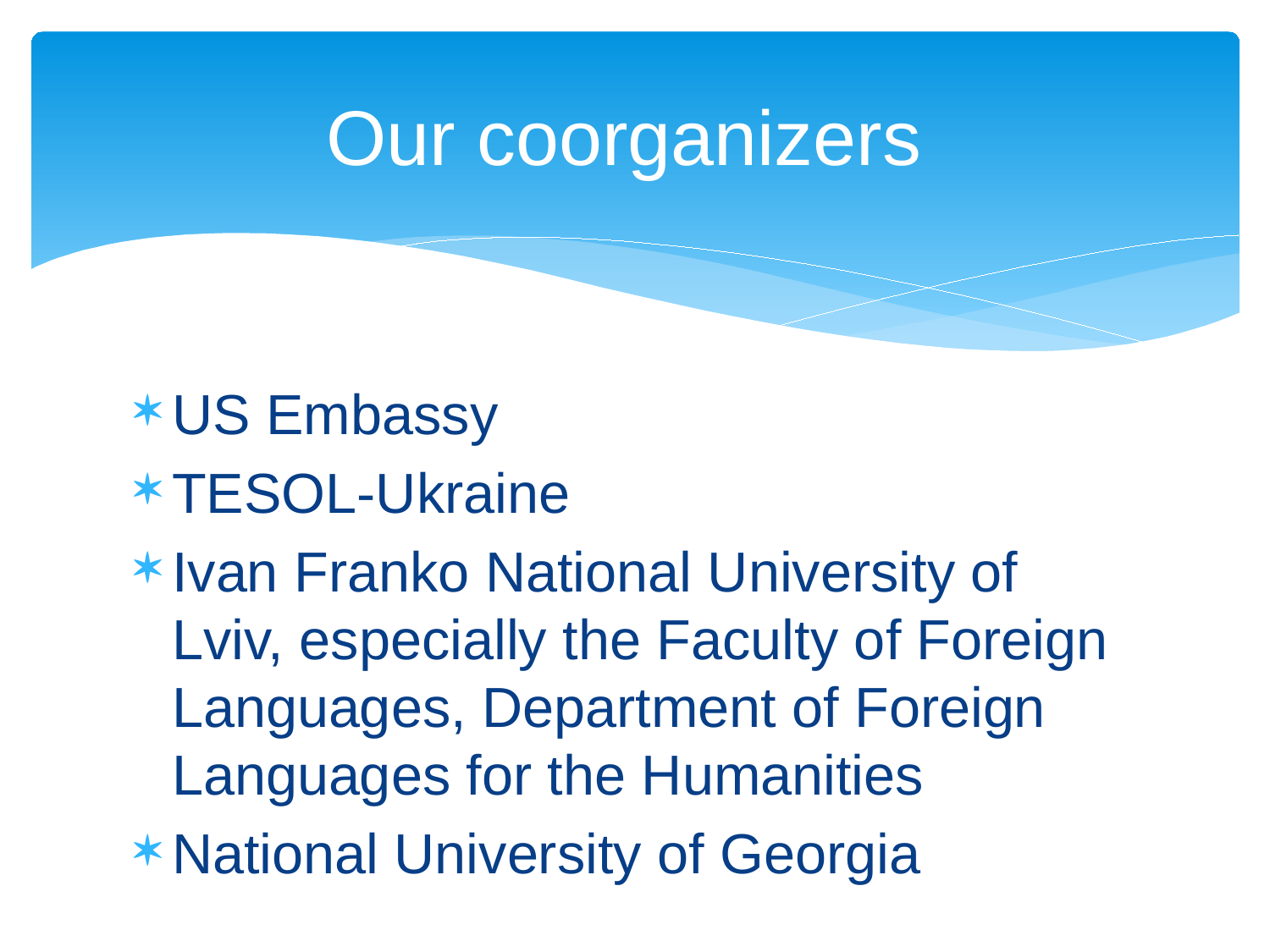

# Our coorganizers
US Embassy
TESOL-Ukraine
Ivan Franko National University of Lviv, especially the Faculty of Foreign Languages, Department of Foreign Languages for the Humanities
National University of Georgia